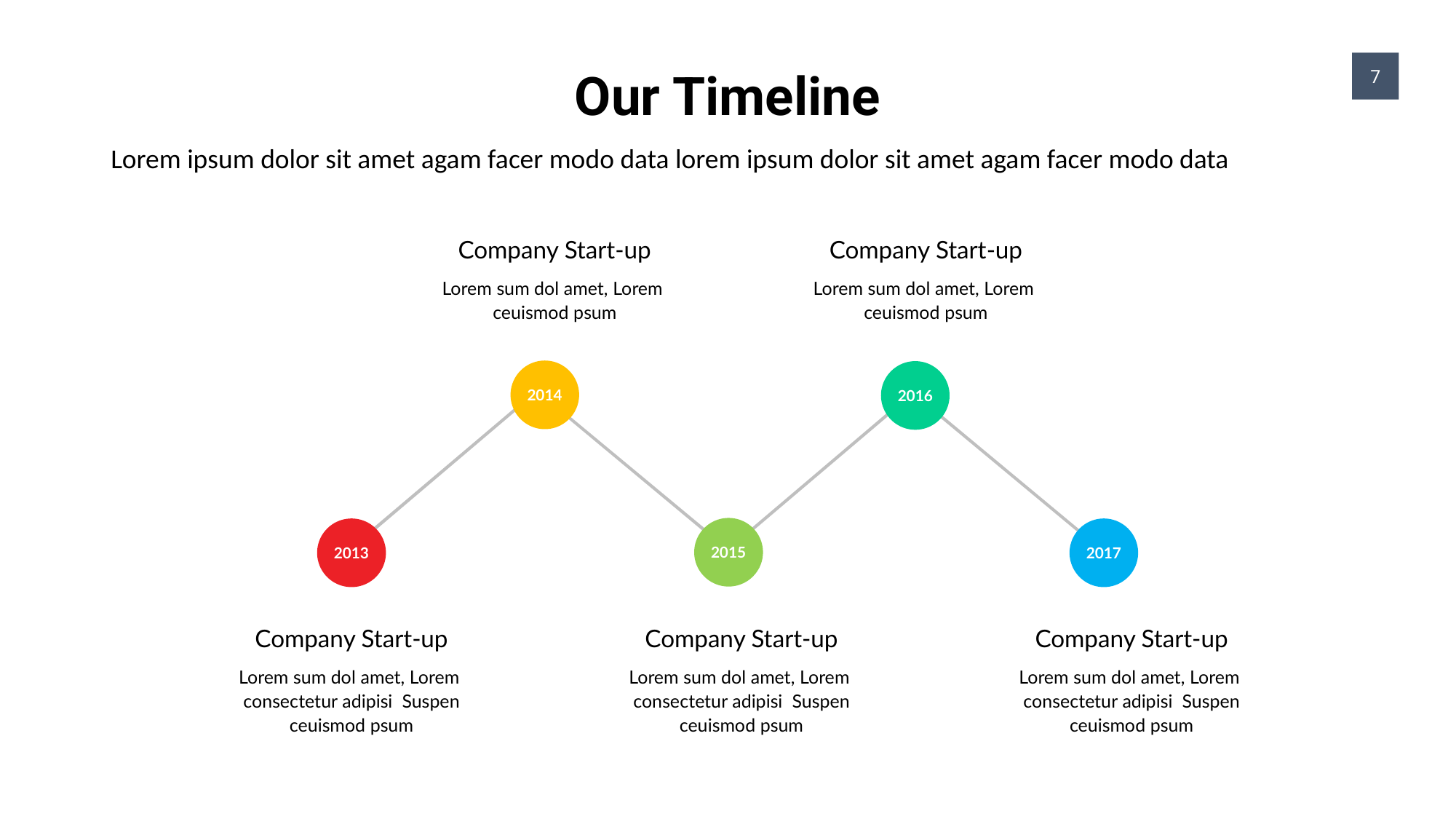

Our Timeline
7
Lorem ipsum dolor sit amet agam facer modo data lorem ipsum dolor sit amet agam facer modo data
Company Start-up
Lorem sum dol amet, Lorem
ceuismod psum
Company Start-up
Lorem sum dol amet, Lorem
ceuismod psum

2014
2016

2015
2013
2017
Company Start-up
Lorem sum dol amet, Lorem
consectetur adipisi  Suspen
ceuismod psum
Company Start-up
Lorem sum dol amet, Lorem
consectetur adipisi  Suspen
ceuismod psum
Company Start-up
Lorem sum dol amet, Lorem
consectetur adipisi  Suspen
ceuismod psum